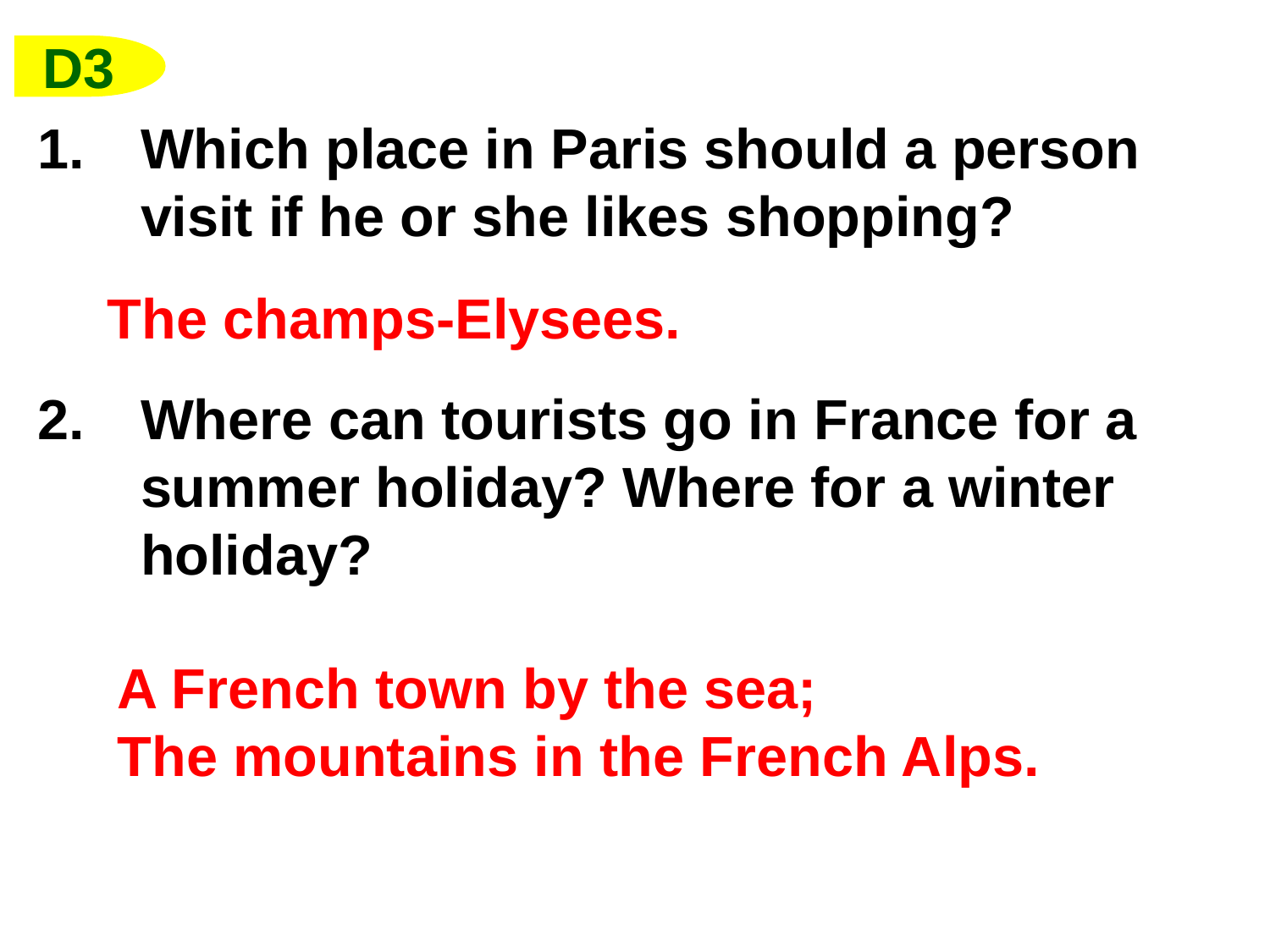

D3
Which place in Paris should a person visit if he or she likes shopping?

Where can tourists go in France for a summer holiday? Where for a winter holiday?

The champs-Elysees.
A French town by the sea;
The mountains in the French Alps.